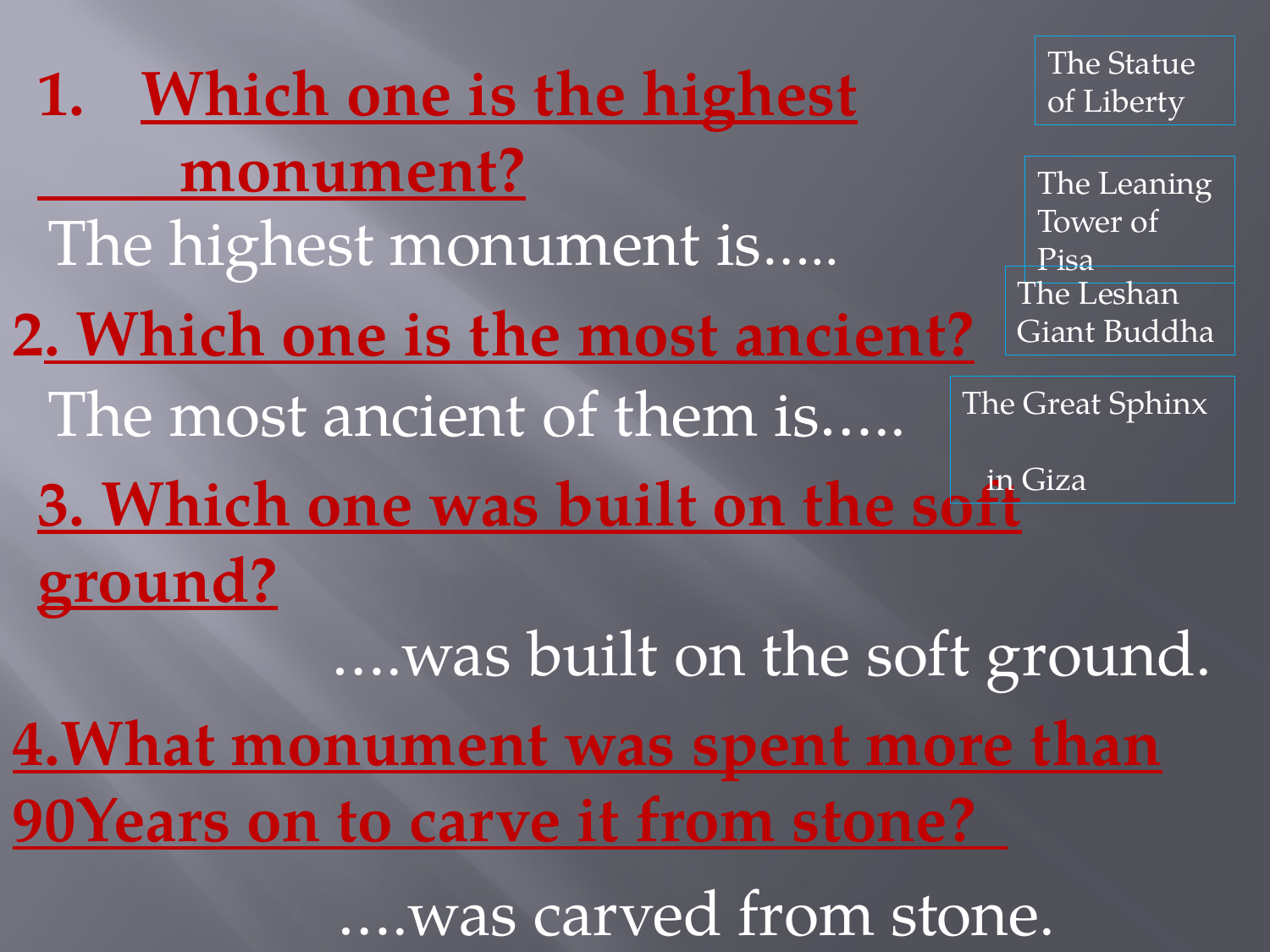

The Statue of Liberty
Which one is the highest
         monument?
The Leaning Tower of Pisa
The highest monument is…..
The Leshan Giant Buddha
2. Which one is the most ancient?
The most ancient of them is…..
The Great Sphinx
   in Giza
3. Which one was built on the soft ground?
                ….was built on the soft ground.
4.What monument was spent more than 90Years on to carve it from stone?
….was carved from stone.